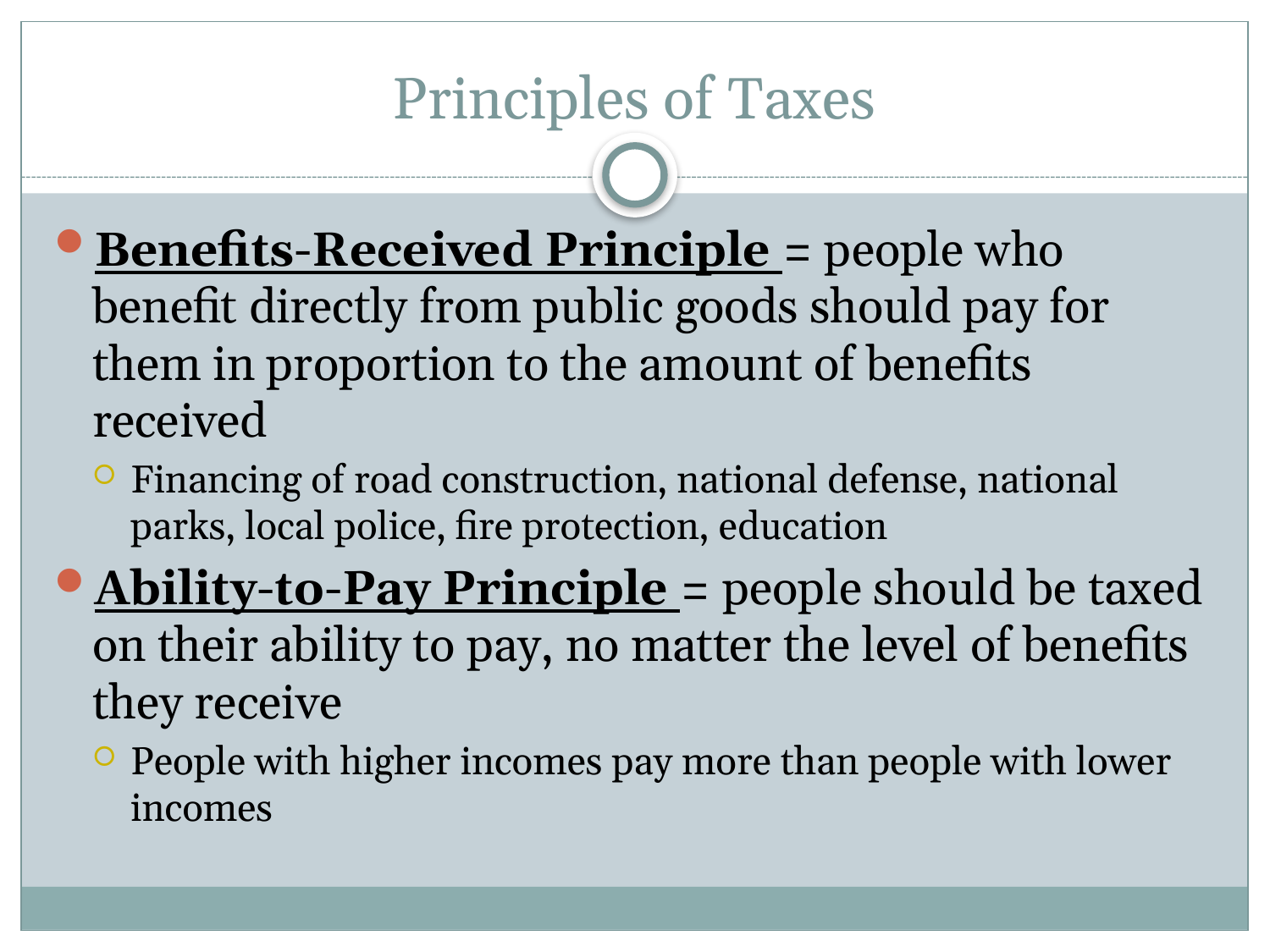

# Principles of Taxes
Benefits-Received Principle = people who benefit directly from public goods should pay for them in proportion to the amount of benefits received
Financing of road construction, national defense, national parks, local police, fire protection, education
Ability-to-Pay Principle = people should be taxed on their ability to pay, no matter the level of benefits they receive
People with higher incomes pay more than people with lower incomes